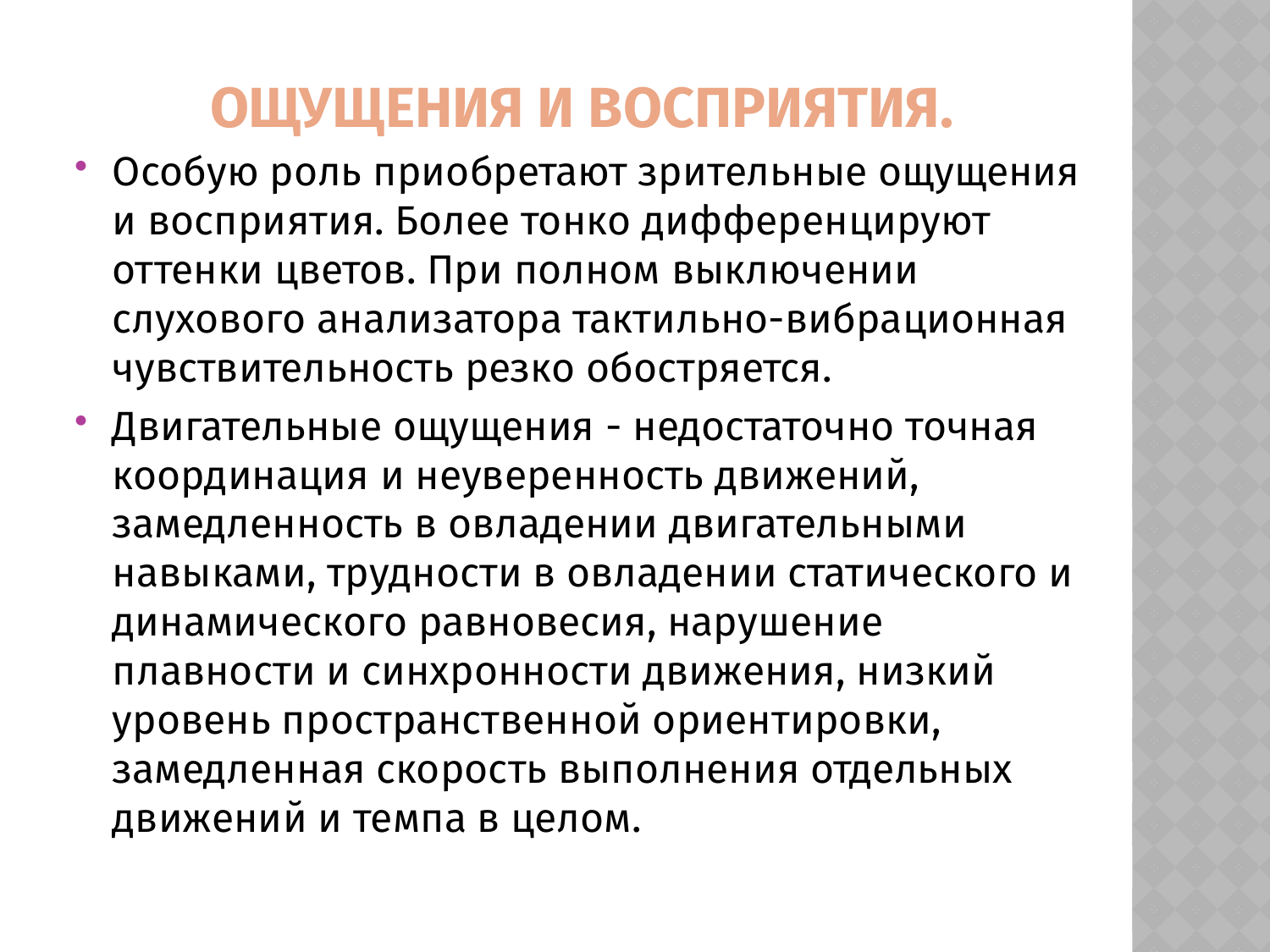

# Ощущения и восприятия.
Особую роль приобретают зрительные ощущения и восприятия. Более тонко дифференцируют оттенки цветов. При полном выключении слухового анализатора тактильно-вибрационная чувствительность резко обостряется.
Двигательные ощущения - недостаточно точная координация и неуверенность движений, замедленность в овладении двигательными навыками, трудности в овладении статического и динамического равновесия, нарушение плавности и синхронности движения, низкий уровень пространственной ориентировки, замедленная скорость выполнения отдельных движений и темпа в целом.